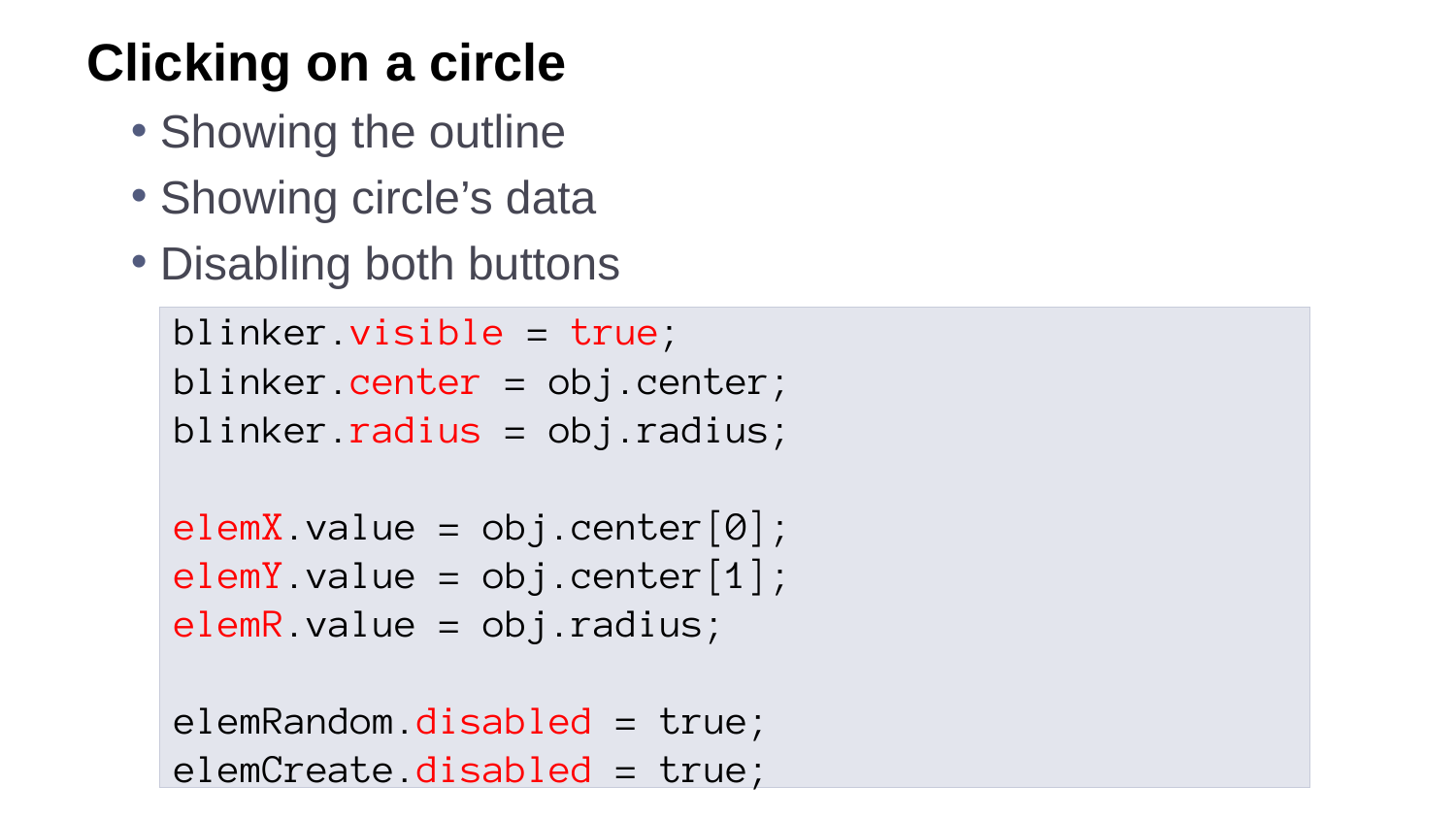

Clicking on a circle
Showing the outline
Showing circle’s data
Disabling both buttons
blinker.visible = true;
blinker.center = obj.center;
blinker.radius = obj.radius;

elemX.value = obj.center[0];
elemY.value = obj.center[1];
elemR.value = obj.radius;

elemRandom.disabled = true;
elemCreate.disabled = true;